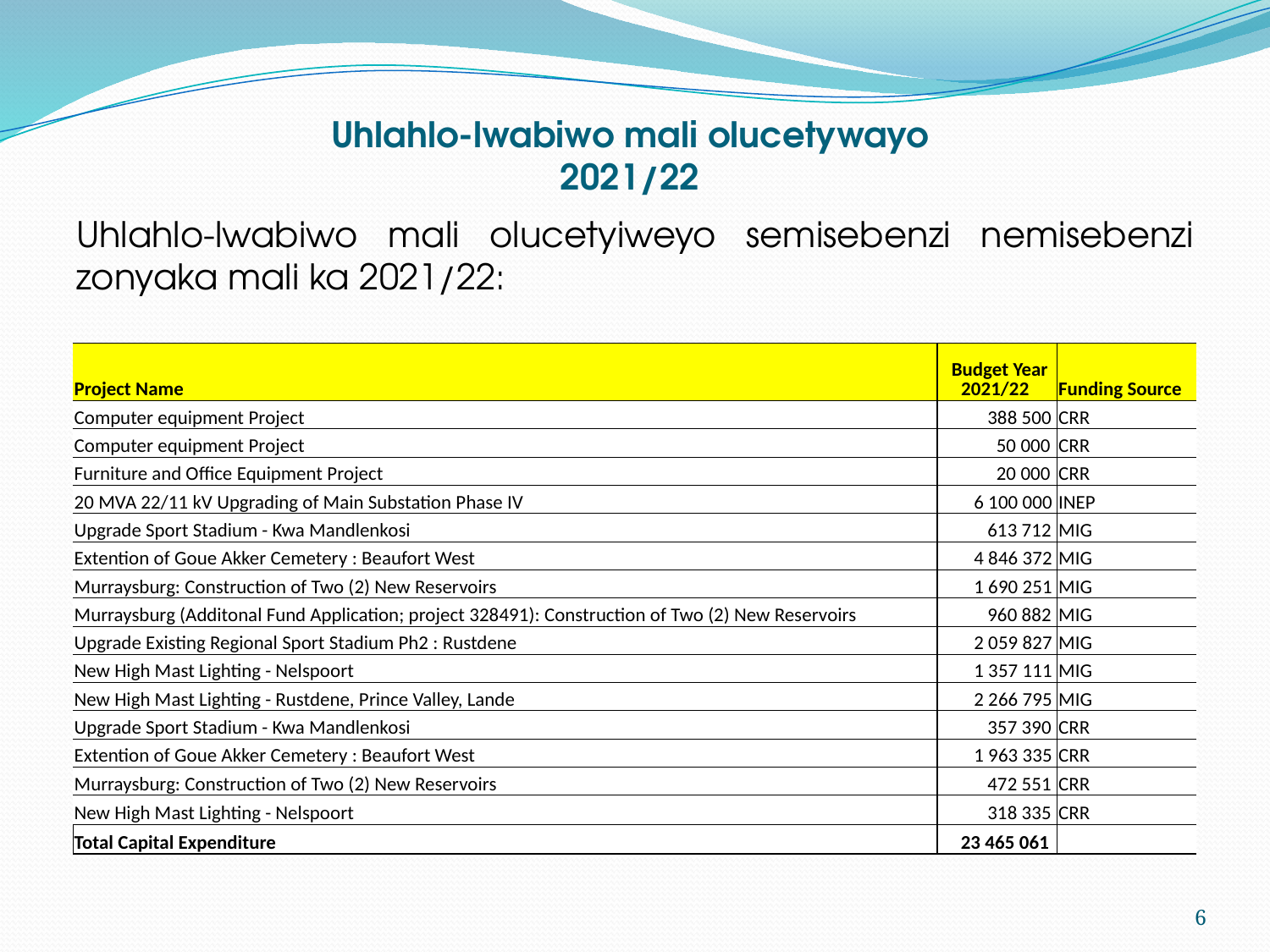

# Uhlahlo-lwabiwo mali olucetywayo 2021/22
Uhlahlo-lwabiwo mali olucetyiweyo semisebenzi nemisebenzi zonyaka mali ka 2021/22:

| Project Name | Budget Year 2021/22 | Funding Source |
| --- | --- | --- |
| Computer equipment Project | 388 500 | CRR |
| Computer equipment Project | 50 000 | CRR |
| Furniture and Office Equipment Project | 20 000 | CRR |
| 20 MVA 22/11 kV Upgrading of Main Substation Phase IV | 6 100 000 | INEP |
| Upgrade Sport Stadium - Kwa Mandlenkosi | 613 712 | MIG |
| Extention of Goue Akker Cemetery : Beaufort West | 4 846 372 | MIG |
| Murraysburg: Construction of Two (2) New Reservoirs | 1 690 251 | MIG |
| Murraysburg (Additonal Fund Application; project 328491): Construction of Two (2) New Reservoirs | 960 882 | MIG |
| Upgrade Existing Regional Sport Stadium Ph2 : Rustdene | 2 059 827 | MIG |
| New High Mast Lighting - Nelspoort | 1 357 111 | MIG |
| New High Mast Lighting - Rustdene, Prince Valley, Lande | 2 266 795 | MIG |
| Upgrade Sport Stadium - Kwa Mandlenkosi | 357 390 | CRR |
| Extention of Goue Akker Cemetery : Beaufort West | 1 963 335 | CRR |
| Murraysburg: Construction of Two (2) New Reservoirs | 472 551 | CRR |
| New High Mast Lighting - Nelspoort | 318 335 | CRR |
| Total Capital Expenditure | 23 465 061 |  |
6